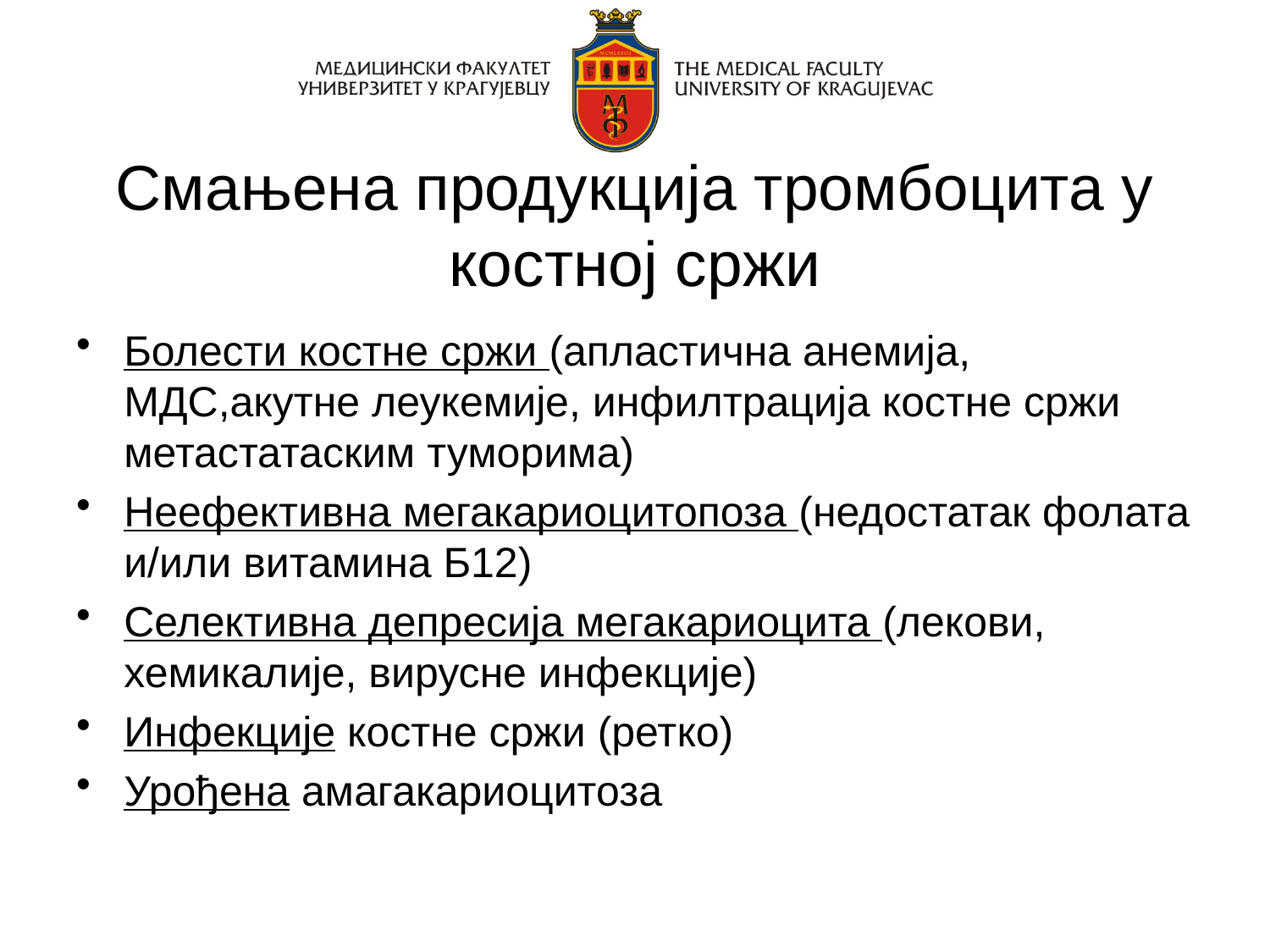

# Смањена продукција тромбоцита у костној сржи
Болести костне сржи (апластична анемија, МДС,акутне леукемије, инфилтрација костне сржи метастатаским туморима)
Неефективна мегакариоцитопоза (недостатак фолата и/или витамина Б12)
Селективна депресија мегакариоцита (лекови, хемикалије, вирусне инфекције)
Инфекције костне сржи (ретко)
Урођена амагакариоцитоза